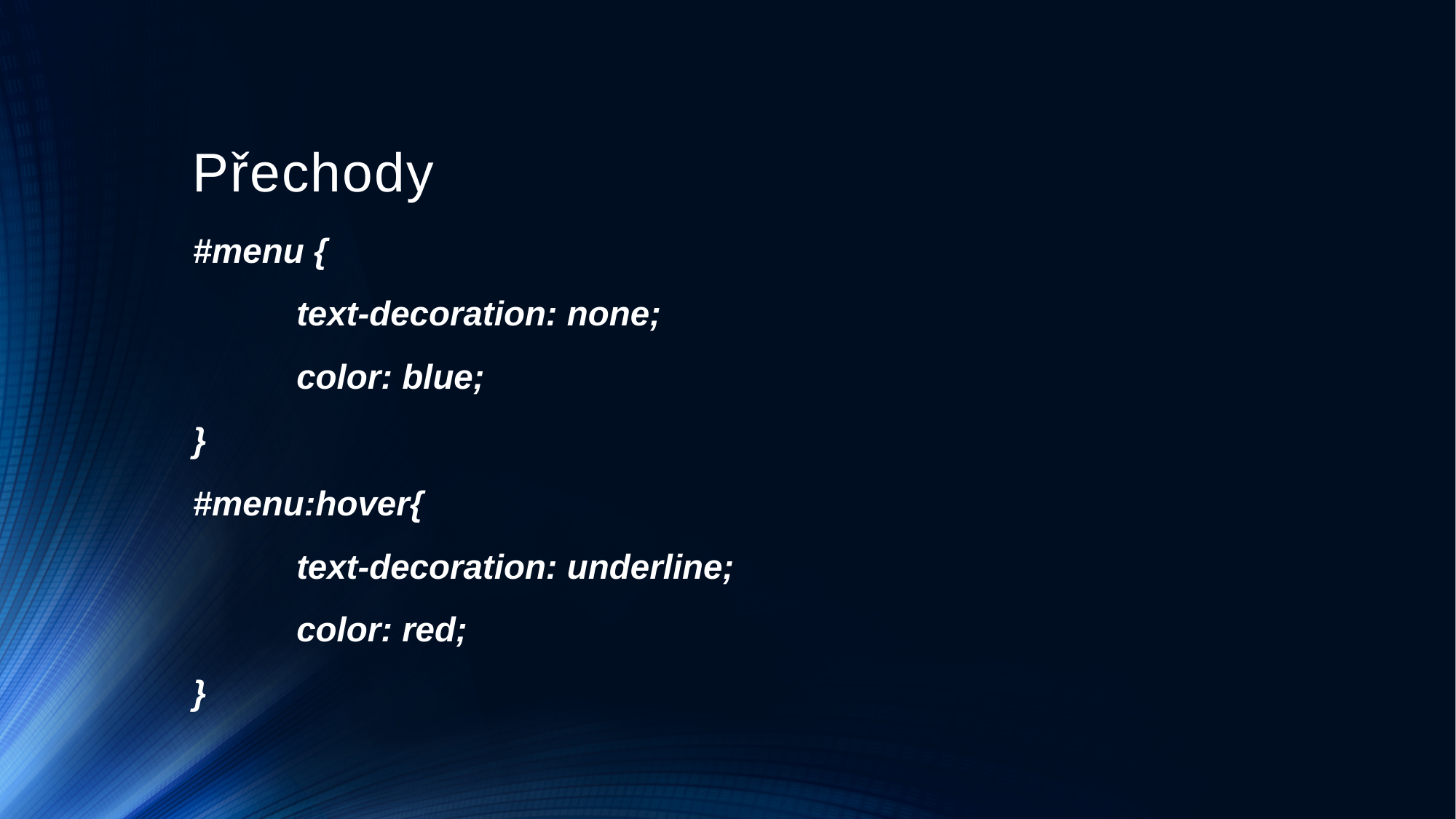

# Přechody
#menu {
	text-decoration: none;
	color: blue;
}
#menu:hover{
	text-decoration: underline;
	color: red;
}